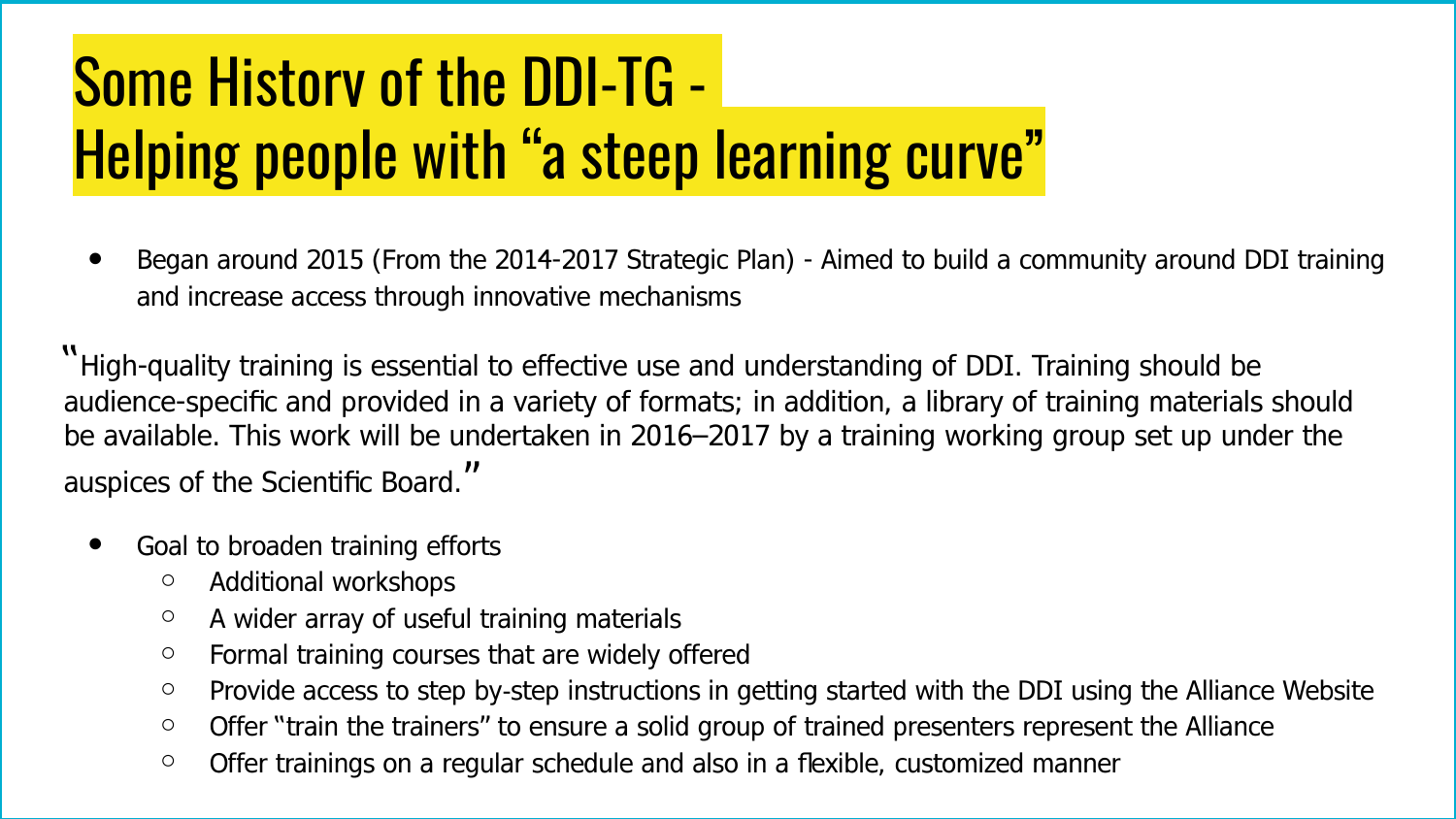

# Some History of the DDI-TG -
Helping people with “a steep learning curve”
Began around 2015 (From the 2014-2017 Strategic Plan) - Aimed to build a community around DDI training and increase access through innovative mechanisms
“High-quality training is essential to effective use and understanding of DDI. Training should be audience-specific and provided in a variety of formats; in addition, a library of training materials should be available. This work will be undertaken in 2016–2017 by a training working group set up under the auspices of the Scientific Board.”
Goal to broaden training efforts
Additional workshops
A wider array of useful training materials
Formal training courses that are widely offered
Provide access to step by‐step instructions in getting started with the DDI using the Alliance Website
Offer “train the trainers” to ensure a solid group of trained presenters represent the Alliance
Offer trainings on a regular schedule and also in a flexible, customized manner